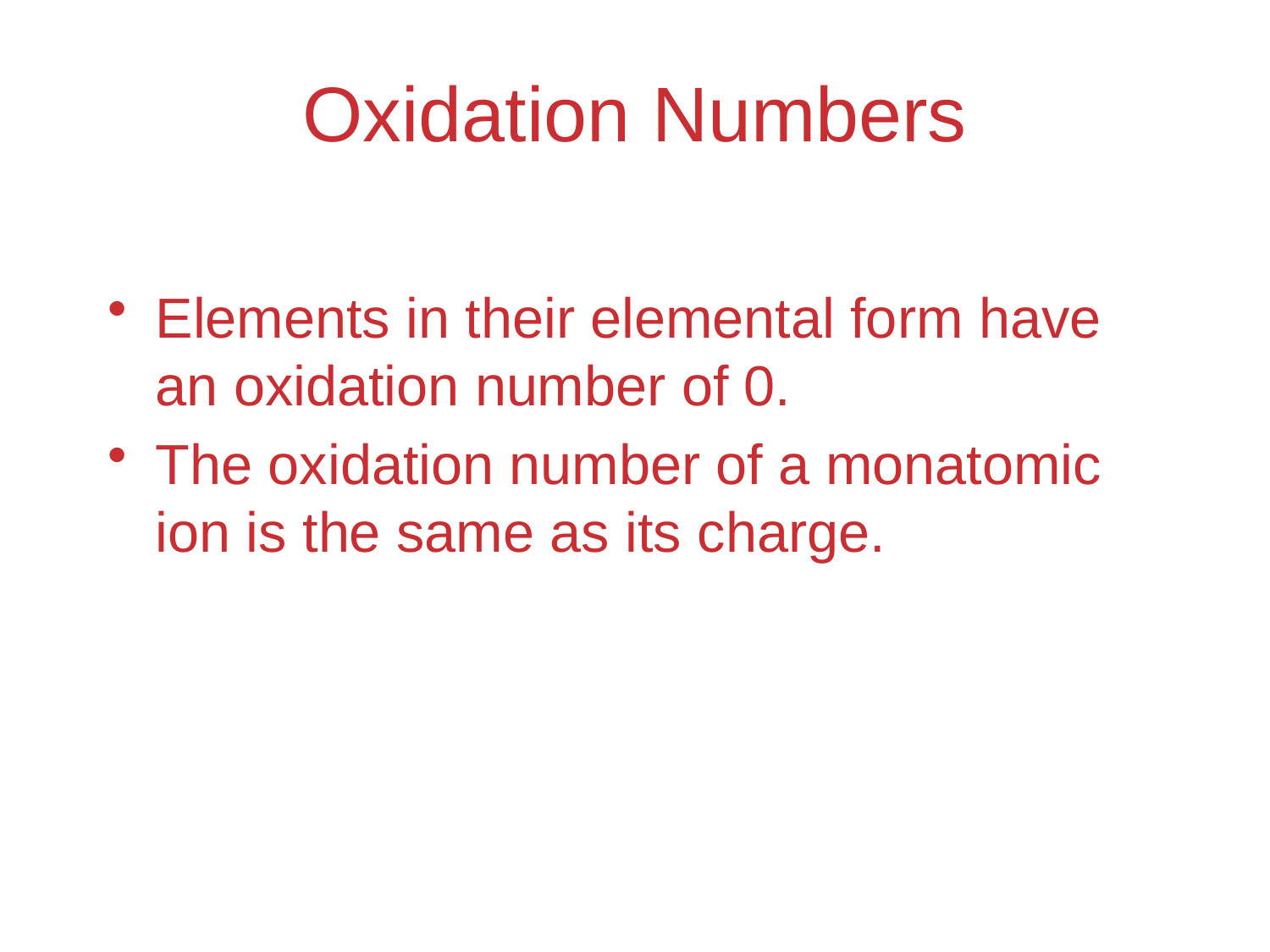

# Oxidation Numbers
Elements in their elemental form have an oxidation number of 0.
The oxidation number of a monatomic ion is the same as its charge.